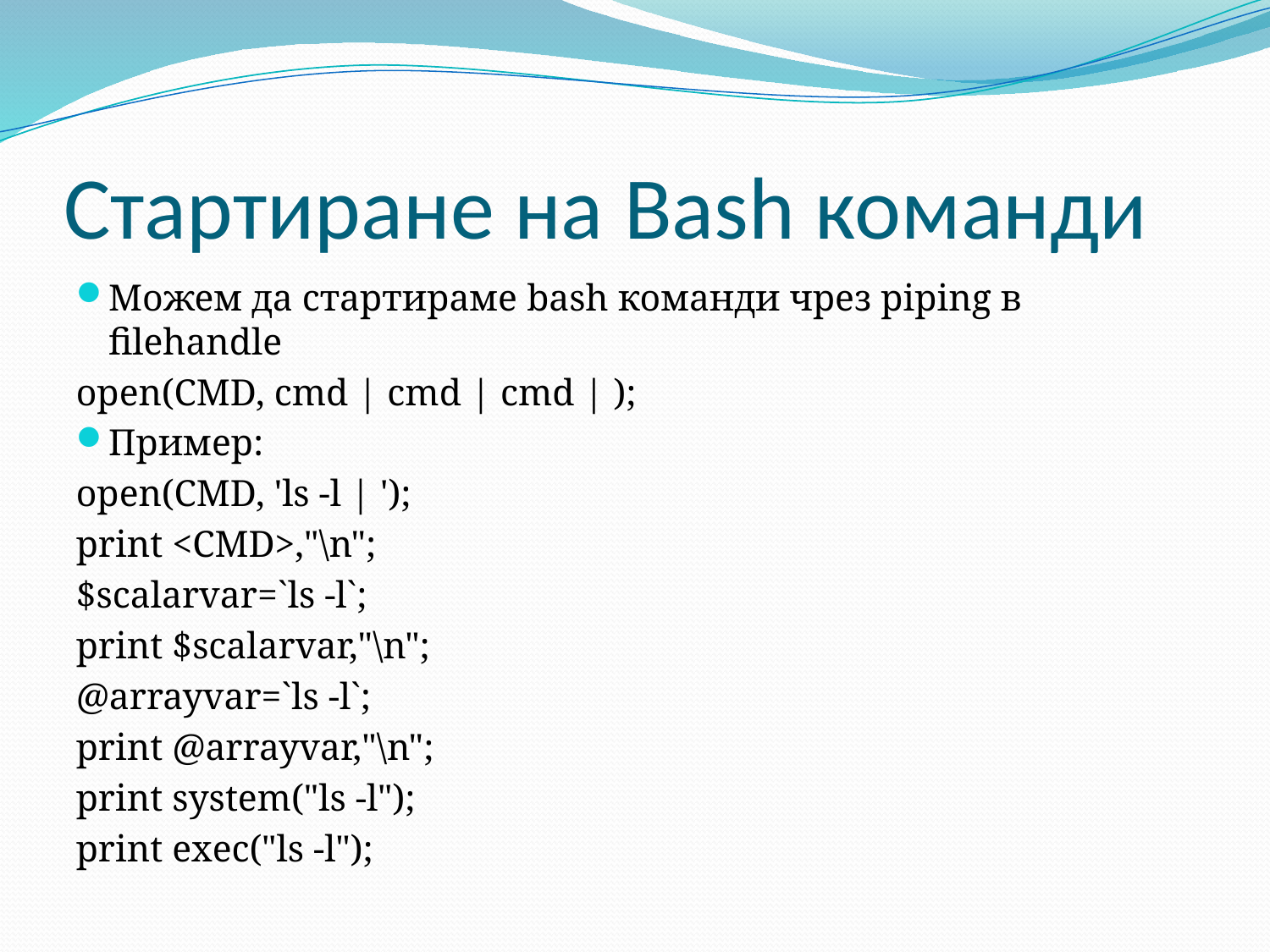

# Стартиране на Bash команди
Можем да стартираме bash команди чрез piping в filehandle
open(CMD, cmd | cmd | cmd | );
Пример:
open(CMD, 'ls -l | ');
print <CMD>,"\n";
$scalarvar=`ls -l`;
print $scalarvar,"\n";
@arrayvar=`ls -l`;
print @arrayvar,"\n";
print system("ls -l");
print exec("ls -l");